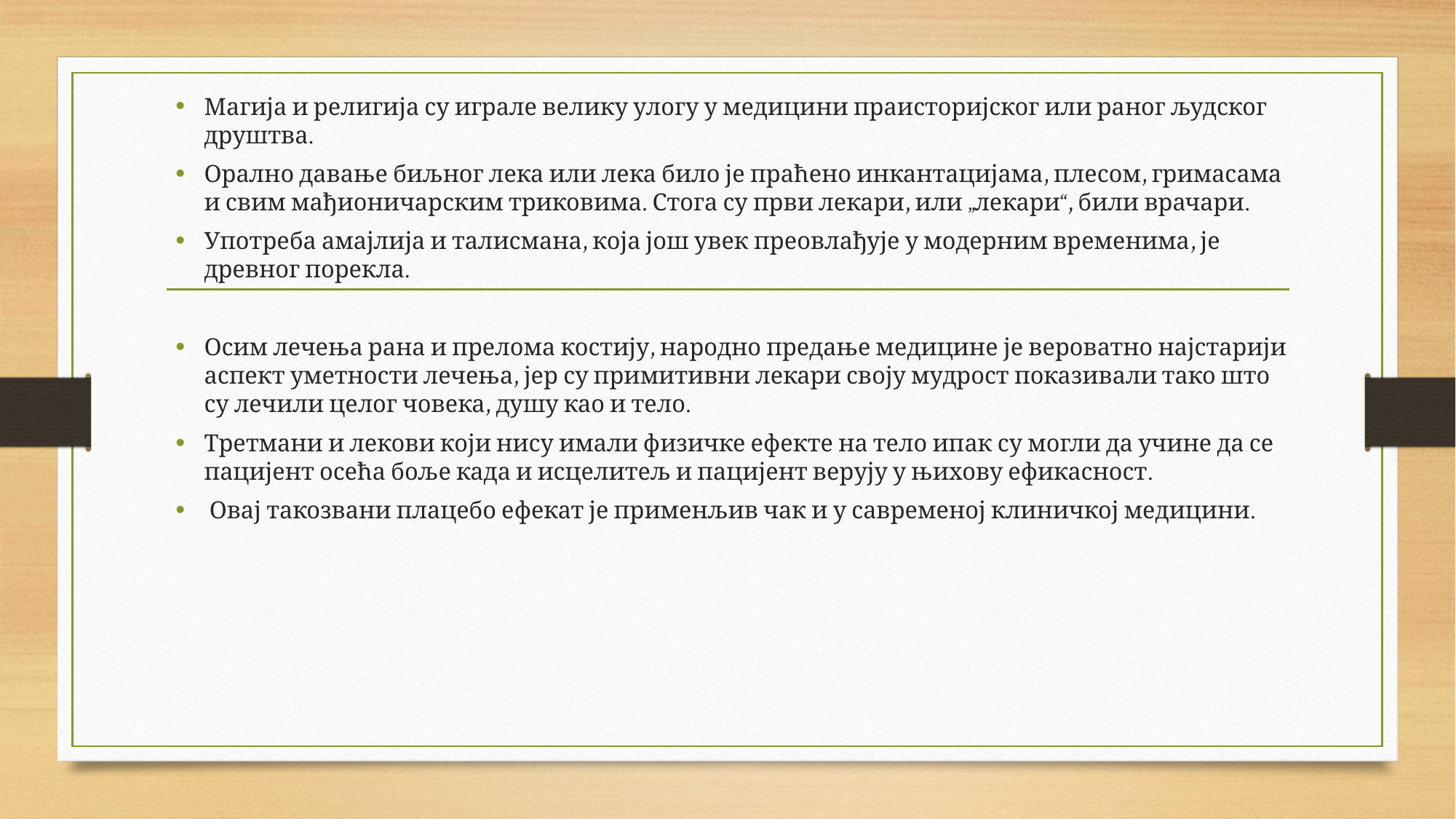

Магија и религија су играле велику улогу у медицини праисторијског или раног људског друштва.
Орално давање биљног лека или лека било је праћено инкантацијама, плесом, гримасама и свим мађионичарским триковима. Стога су први лекари, или „лекари“, били врачари.
Употреба амајлија и талисмана, која још увек преовлађује у модерним временима, је древног порекла.

Осим лечења рана и прелома костију, народно предање медицине је вероватно најстарији аспект уметности лечења, јер су примитивни лекари своју мудрост показивали тако што су лечили целог човека, душу као и тело.
Третмани и лекови који нису имали физичке ефекте на тело ипак су могли да учине да се пацијент осећа боље када и исцелитељ и пацијент верују у њихову ефикасност.
 Овај такозвани плацебо ефекат је применљив чак и у савременој клиничкој медицини.